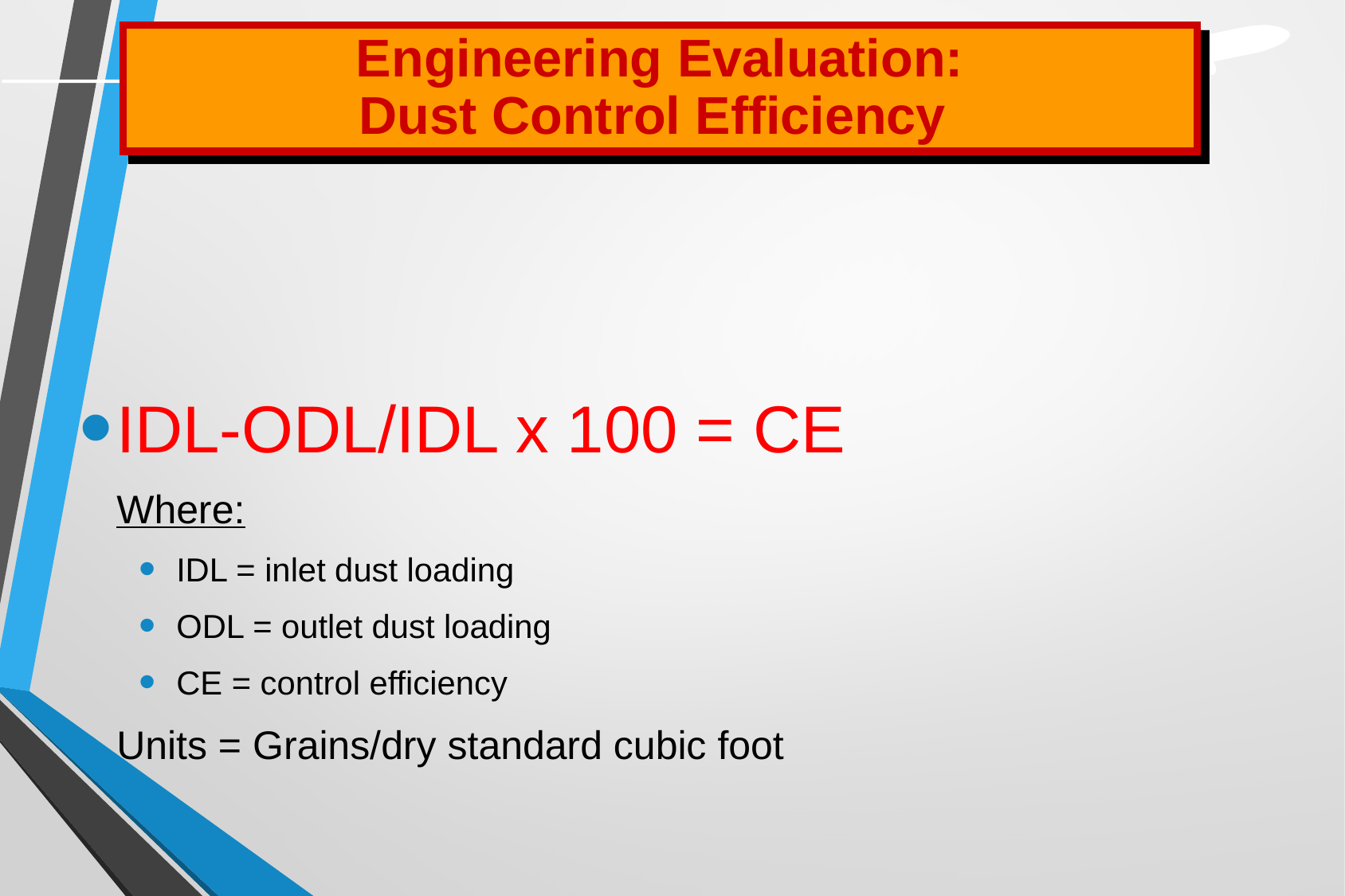

Engineering Evaluation:
Dust Control Efficiency
IDL-ODL/IDL x 100 = CE
	Where:
IDL = inlet dust loading
ODL = outlet dust loading
CE = control efficiency
Units = Grains/dry standard cubic foot